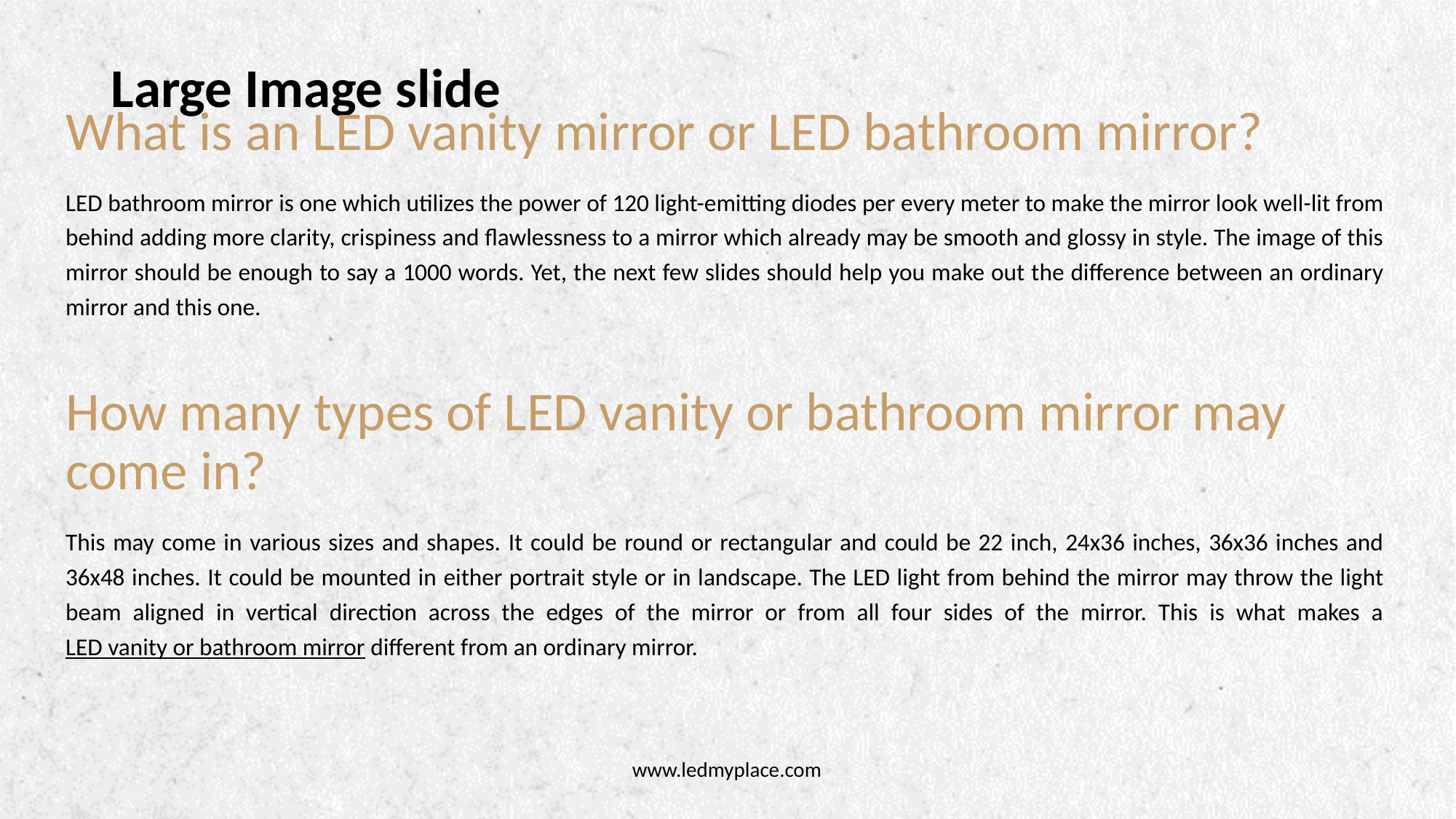

# Large Image slide
What is an LED vanity mirror or LED bathroom mirror?
LED bathroom mirror is one which utilizes the power of 120 light-emitting diodes per every meter to make the mirror look well-lit from behind adding more clarity, crispiness and flawlessness to a mirror which already may be smooth and glossy in style. The image of this mirror should be enough to say a 1000 words. Yet, the next few slides should help you make out the difference between an ordinary mirror and this one.
How many types of LED vanity or bathroom mirror may come in?
This may come in various sizes and shapes. It could be round or rectangular and could be 22 inch, 24x36 inches, 36x36 inches and 36x48 inches. It could be mounted in either portrait style or in landscape. The LED light from behind the mirror may throw the light beam aligned in vertical direction across the edges of the mirror or from all four sides of the mirror. This is what makes a LED vanity or bathroom mirror different from an ordinary mirror.
www.ledmyplace.com